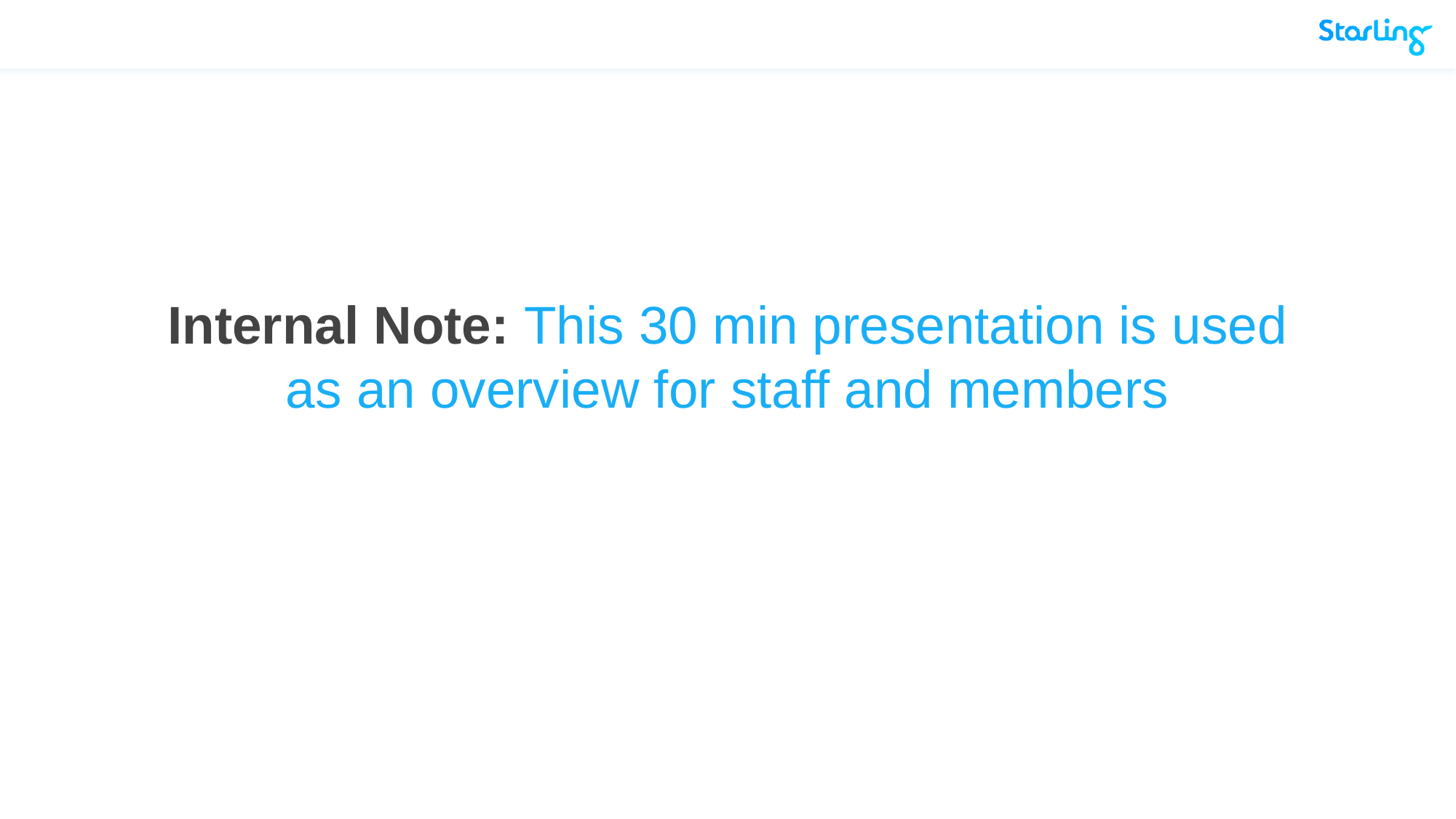

Internal Note: This 30 min presentation is used as an overview for staff and members